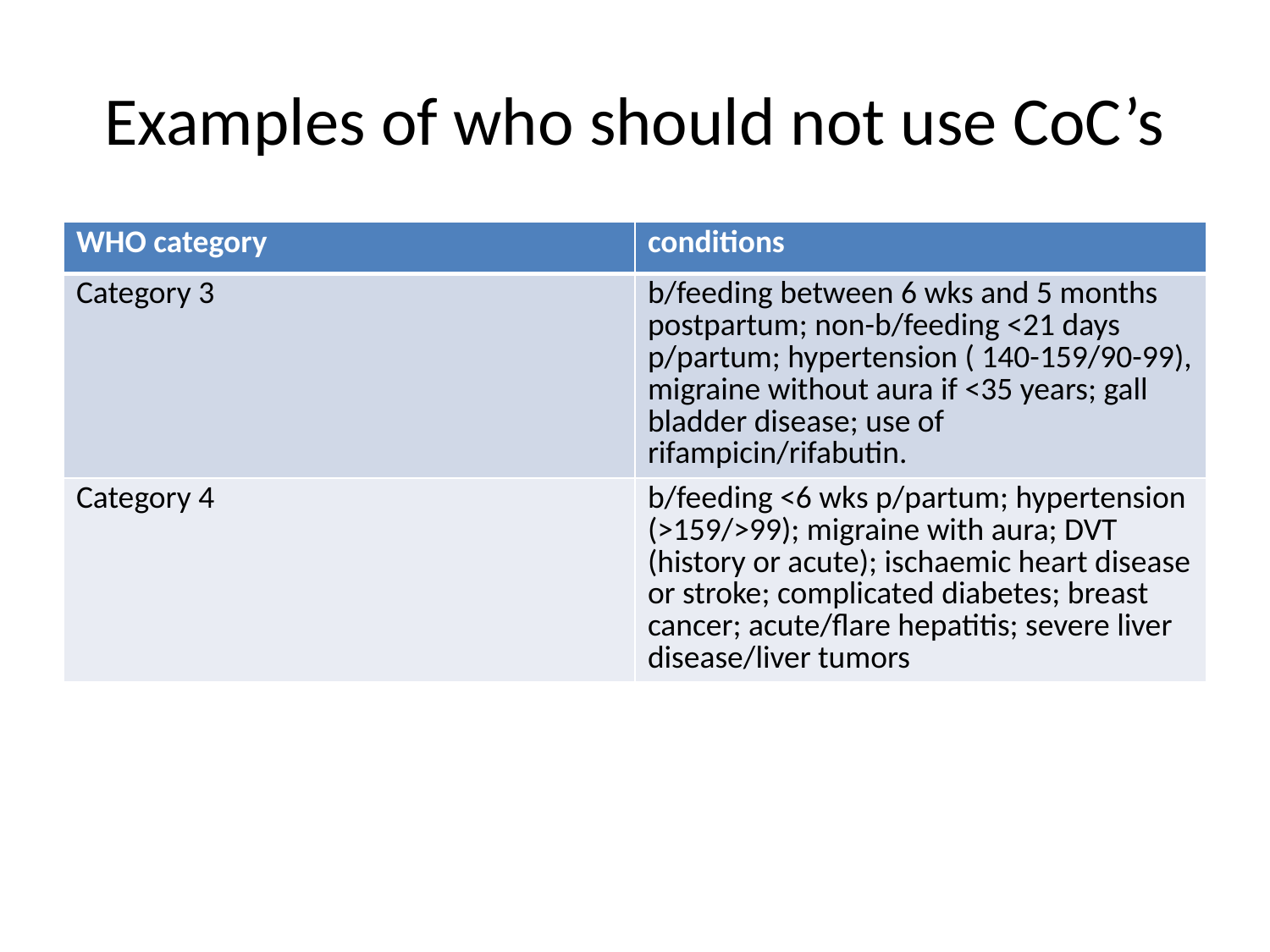

# Examples of who should not use CoC’s
| WHO category | conditions |
| --- | --- |
| Category 3 | b/feeding between 6 wks and 5 months postpartum; non-b/feeding <21 days p/partum; hypertension ( 140-159/90-99), migraine without aura if <35 years; gall bladder disease; use of rifampicin/rifabutin. |
| Category 4 | b/feeding <6 wks p/partum; hypertension (>159/>99); migraine with aura; DVT (history or acute); ischaemic heart disease or stroke; complicated diabetes; breast cancer; acute/flare hepatitis; severe liver disease/liver tumors |